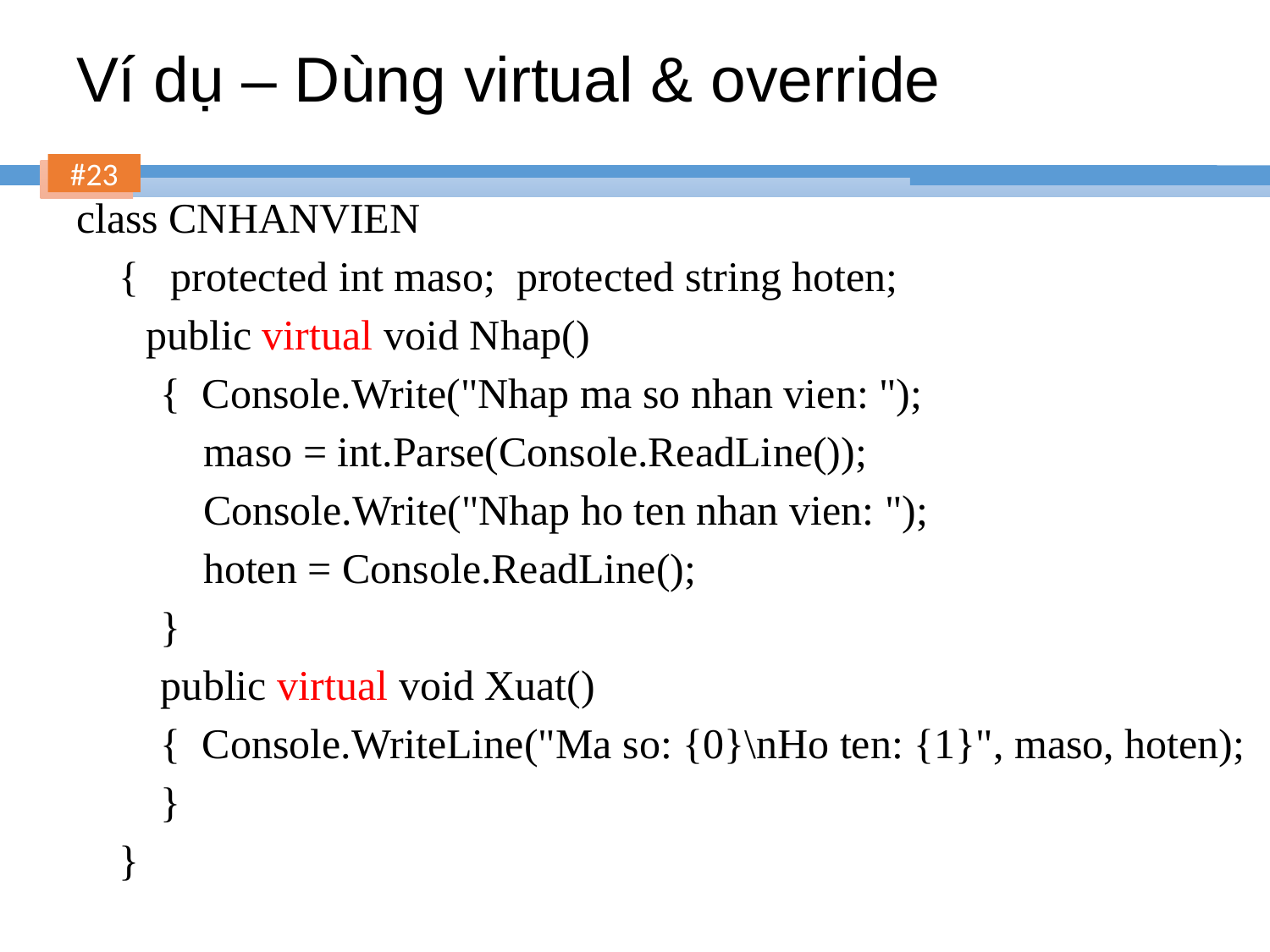

# Ví dụ – Dùng virtual & override
class CNHANVIEN
    {   protected int maso;  protected string hoten;
	   public virtual void Nhap()
        {  Console.Write("Nhap ma so nhan vien: ");
            maso = int.Parse(Console.ReadLine());
            Console.Write("Nhap ho ten nhan vien: ");
            hoten = Console.ReadLine();
        }
        public virtual void Xuat()
        {  Console.WriteLine("Ma so: {0}\nHo ten: {1}", maso, hoten);
        }
    }
23